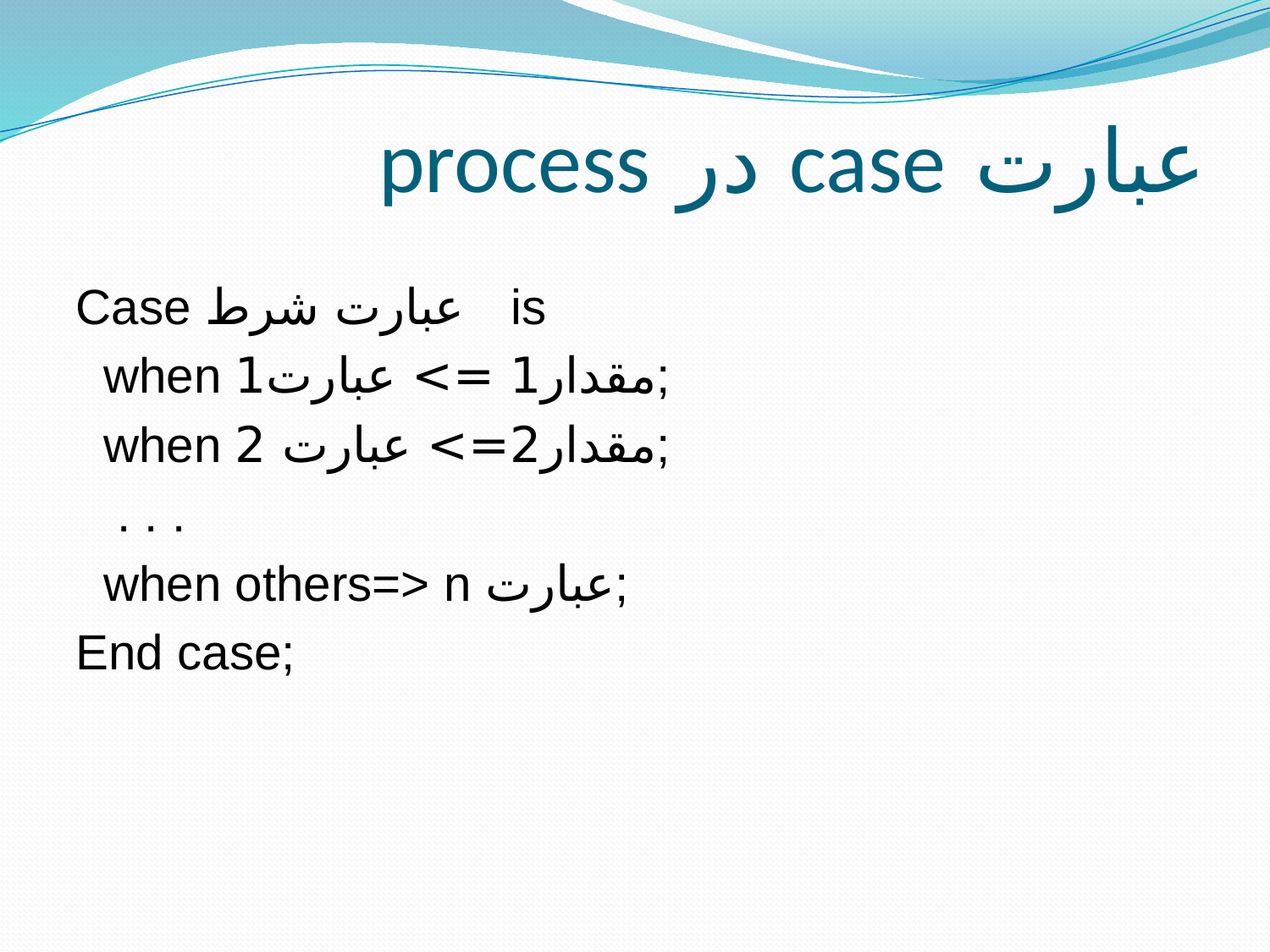

# عبارت case در process
Case عبارت شرط   is
  when مقدار1 => عبارت1;
  when مقدار2=> عبارت 2;
   . . .
  when others=> n عبارت;
End case;